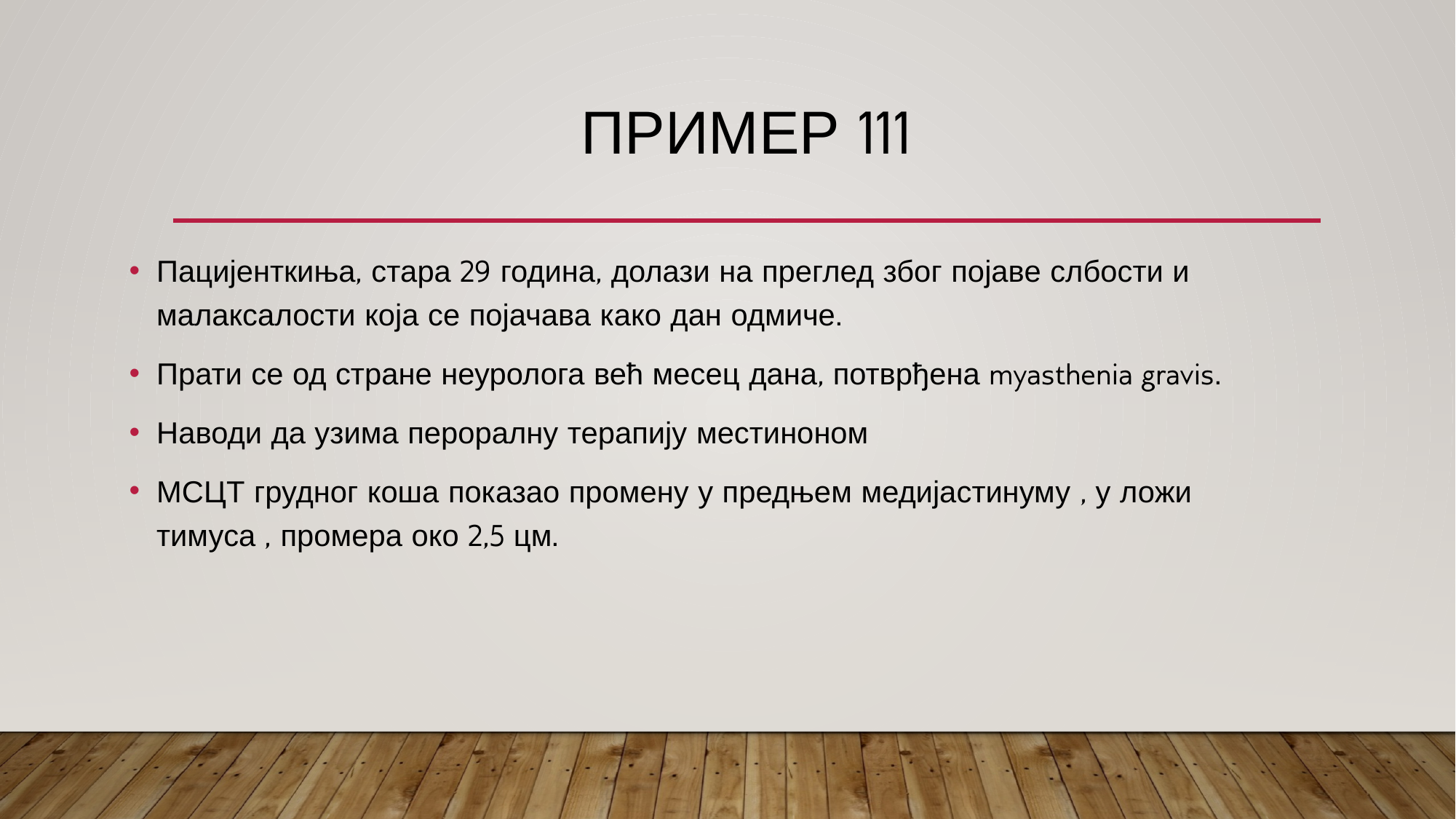

# Пример 111
Пацијенткиња, стара 29 година, долази на преглед због појаве слбости и малаксалости која се појачава како дан одмиче.
Прати се од стране неуролога већ месец дана, потврђена myasthenia gravis.
Наводи да узима пероралну терапију местиноном
МСЦТ грудног коша показао промену у предњем медијастинуму , у ложи тимуса , промера око 2,5 цм.